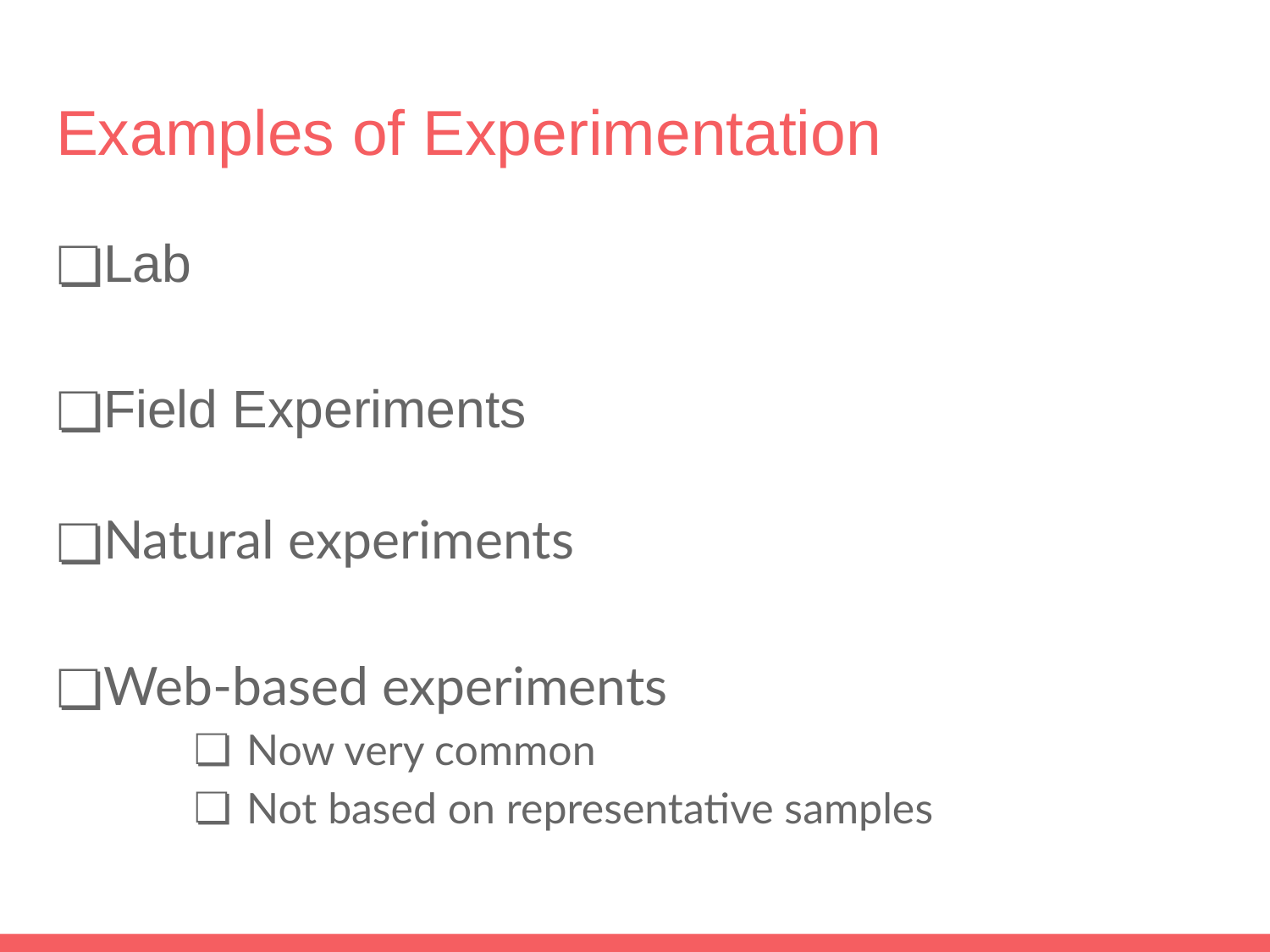

# Examples of Experimentation
Lab

Field Experiments

Natural experiments

Web-based experiments
Now very common
Not based on representative samples